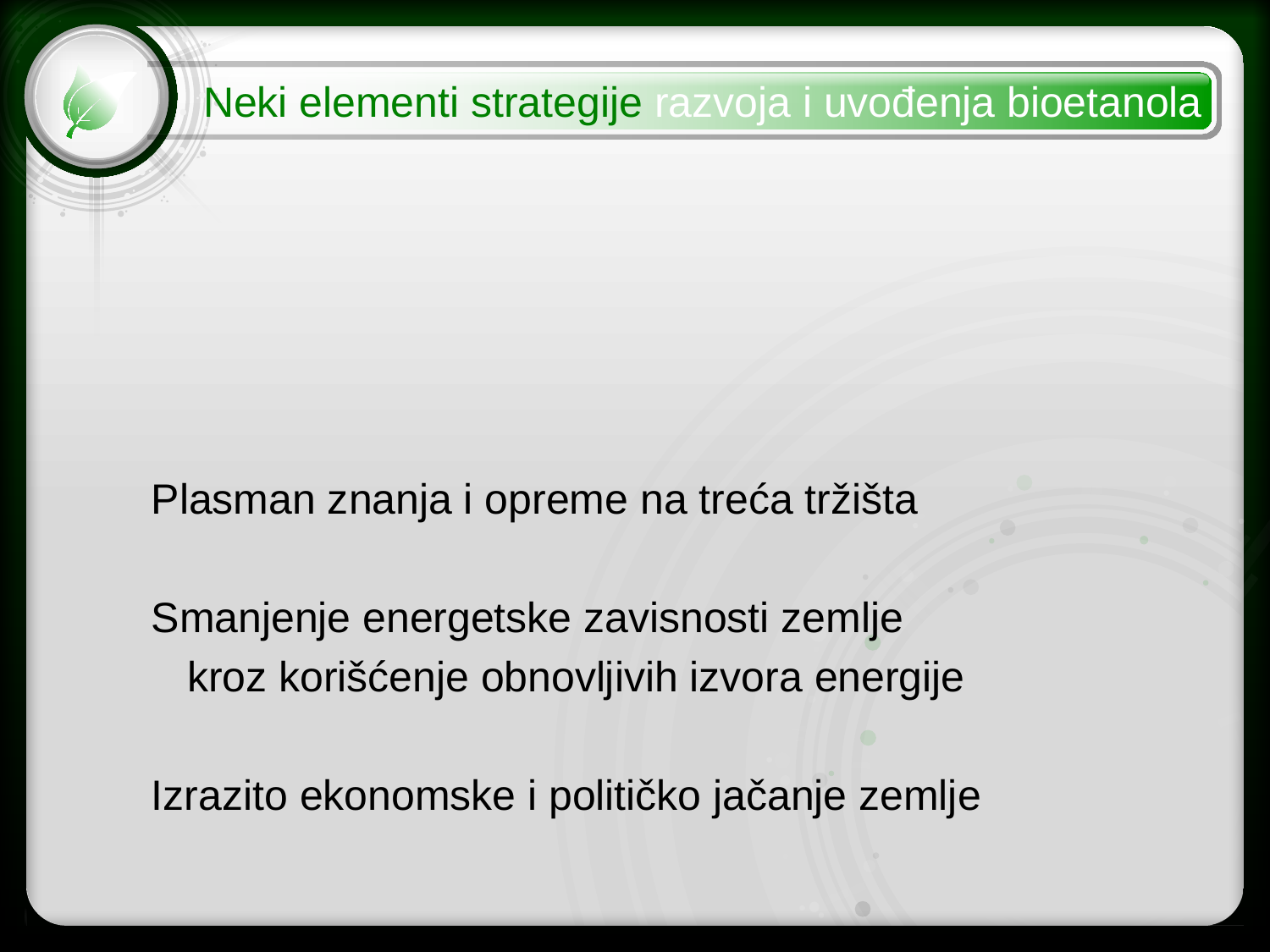

Neki elementi strategije razvoja i uvođenja bioetanola
 Plasman znanja i opreme na treća tržišta

 Smanjenje energetske zavisnosti zemlje
    kroz korišćenje obnovljivih izvora energije

 Izrazito ekonomske i političko jačanje zemlje